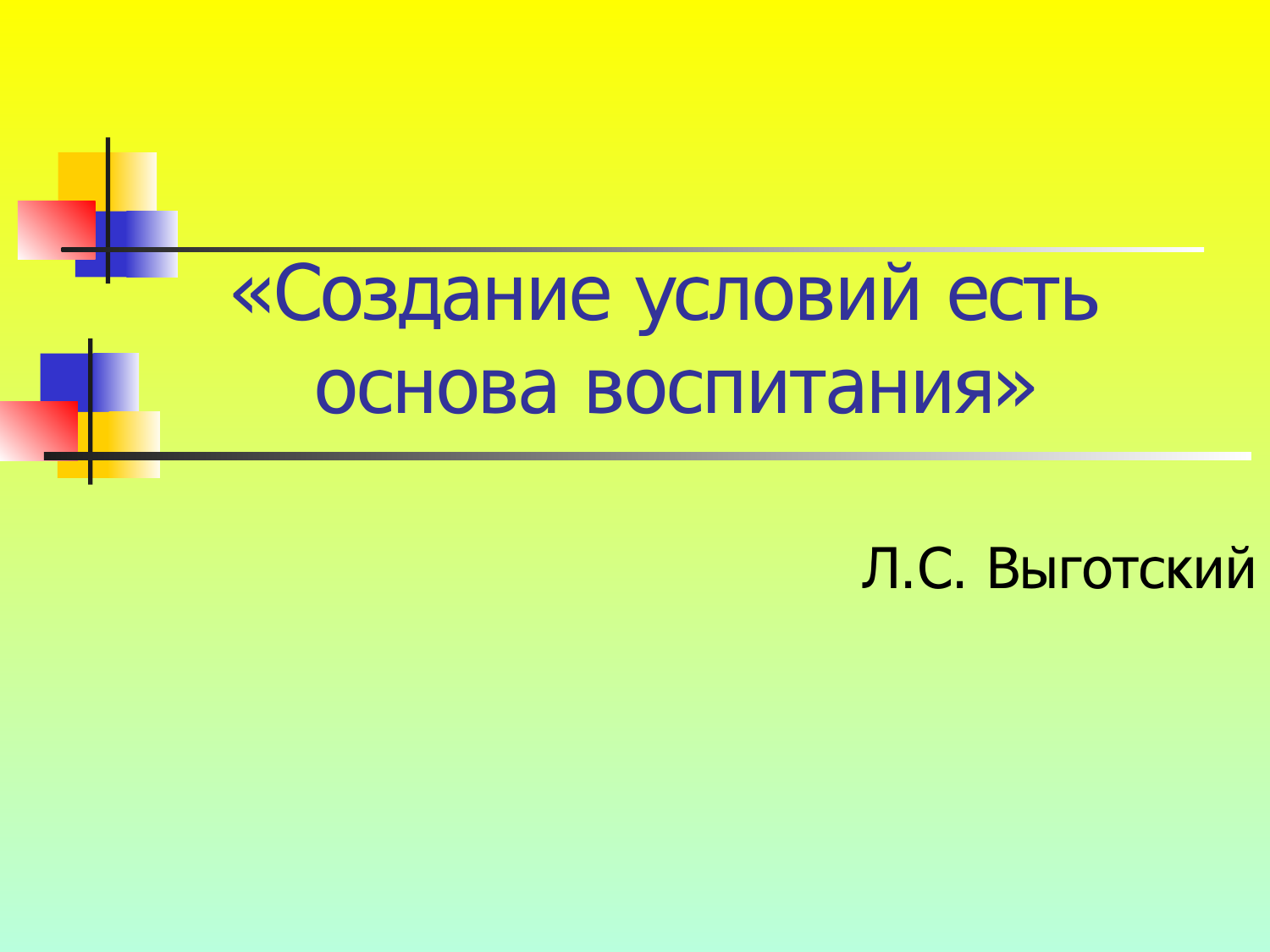

# «Создание условий есть основа воспитания»
Л.С. Выготский